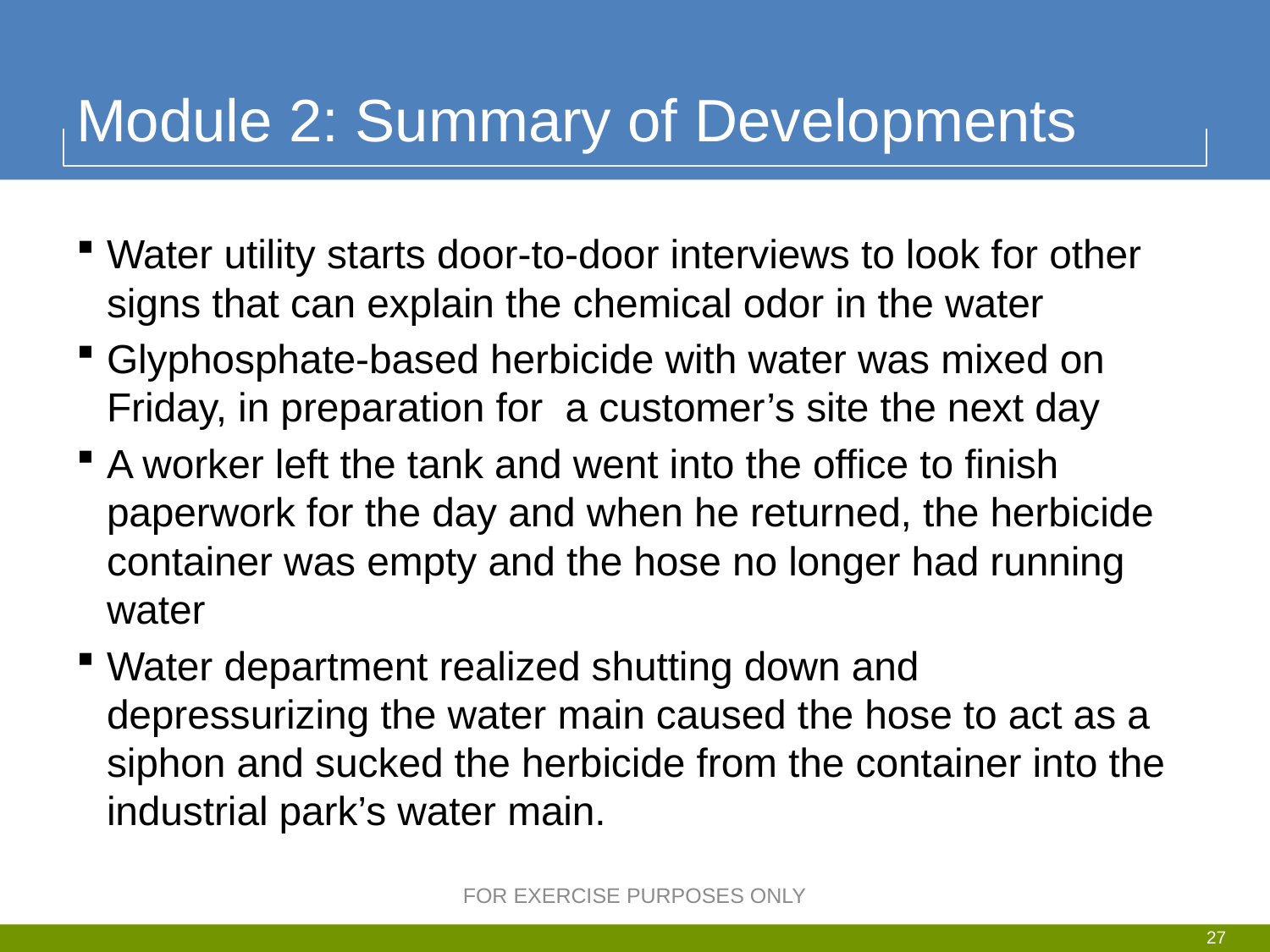

# Module 2: Summary of Developments
Water utility starts door-to-door interviews to look for other signs that can explain the chemical odor in the water
Glyphosphate-based herbicide with water was mixed on Friday, in preparation for  a customer’s site the next day
A worker left the tank and went into the office to finish paperwork for the day and when he returned, the herbicide container was empty and the hose no longer had running water
Water department realized shutting down and depressurizing the water main caused the hose to act as a siphon and sucked the herbicide from the container into the industrial park’s water main.
FOR EXERCISE PURPOSES ONLY